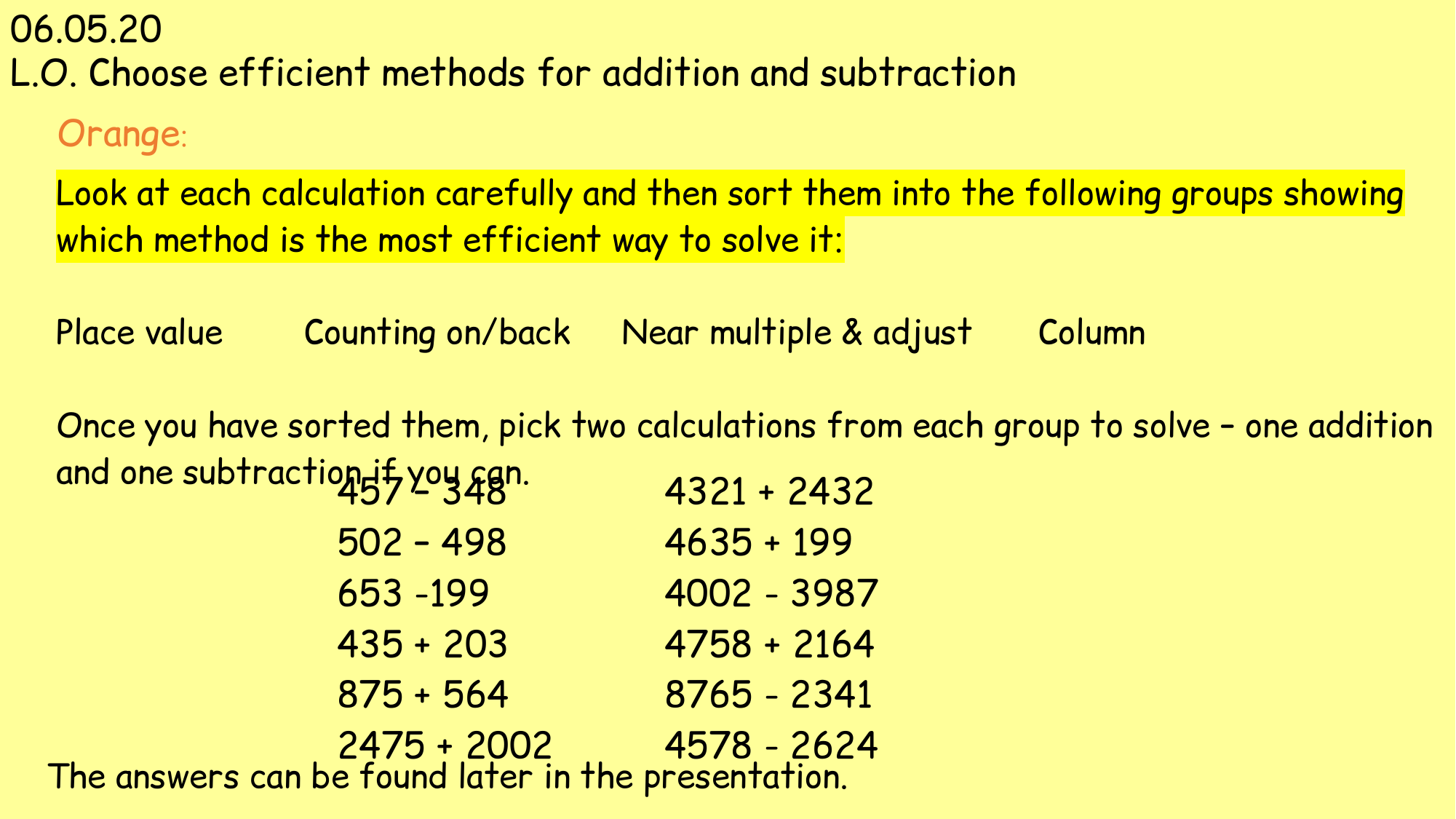

06.05.20
L.O. Choose efficient methods for addition and subtraction
Orange:
| Look at each calculation carefully and then sort them into the following groups showing which method is the most efficient way to solve it: Place value Counting on/back Near multiple & adjust Column Once you have sorted them, pick two calculations from each group to solve – one addition and one subtraction if you can. |
| --- |
| 457 – 348 4321 + 2432 502 – 498 4635 + 199 653 -199 4002 - 3987 435 + 203 4758 + 2164 875 + 564 8765 - 2341 2475 + 2002 4578 - 2624 |
| --- |
The answers can be found later in the presentation.